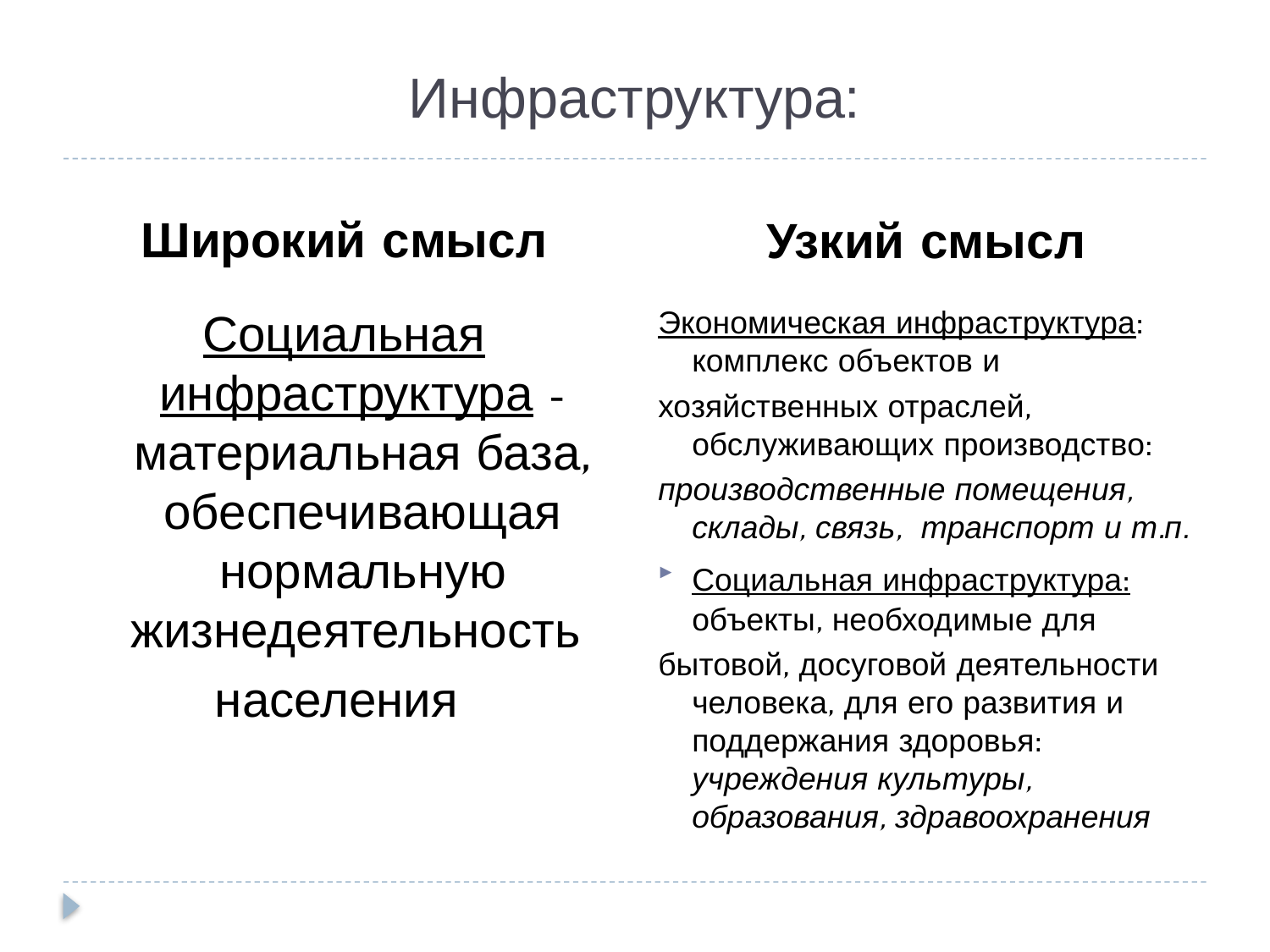

# Инфраструктура:
Широкий смысл
Узкий смысл
Социальная инфраструктура - материальная база, обеспечивающая нормальную жизнедеятельность
населения

Экономическая инфраструктура: комплекс объектов и
хозяйственных отраслей, обслуживающих производство:
производственные помещения, склады, связь,  транспорт и т.п.
Социальная инфраструктура: объекты, необходимые для
бытовой, досуговой деятельности человека, для его развития и поддержания здоровья: учреждения культуры, образования, здравоохранения